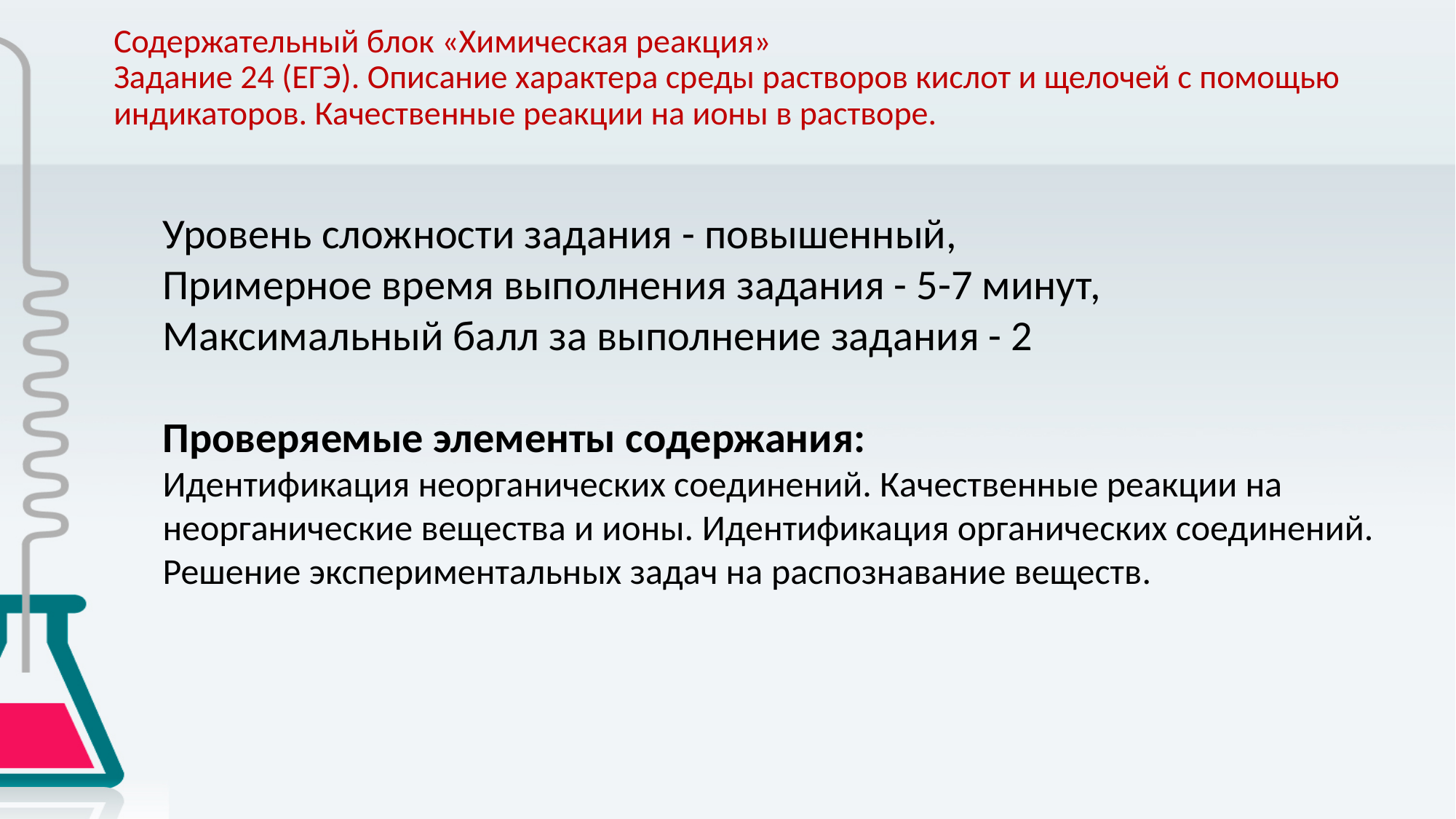

# Содержательный блок «Химическая реакция» Задание 24 (ЕГЭ). Описание характера среды растворов кислот и щелочей с помощью индикаторов. Качественные реакции на ионы в растворе.
Уровень сложности задания - повышенный,
Примерное время выполнения задания - 5-7 минут,
Максимальный балл за выполнение задания - 2

Проверяемые элементы содержания:
Идентификация неорганических соединений. Качественные реакции на неорганические вещества и ионы. Идентификация органических соединений.
Решение экспериментальных задач на распознавание веществ.